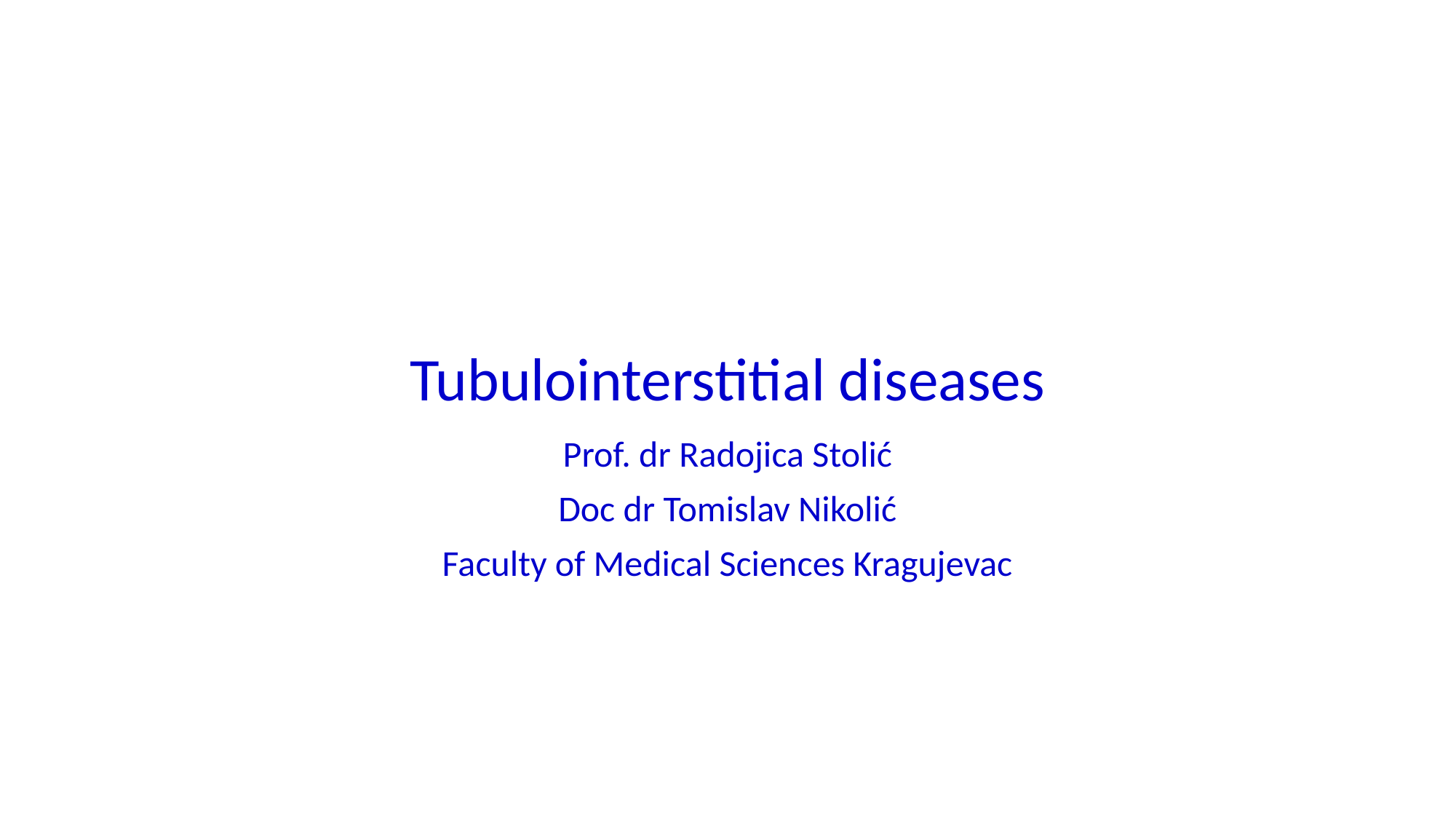

# Tubulointerstitial diseases
Prof. dr Radojica Stolić
Doc dr Tomislav Nikolić
Faculty of Medical Sciences Kragujevac